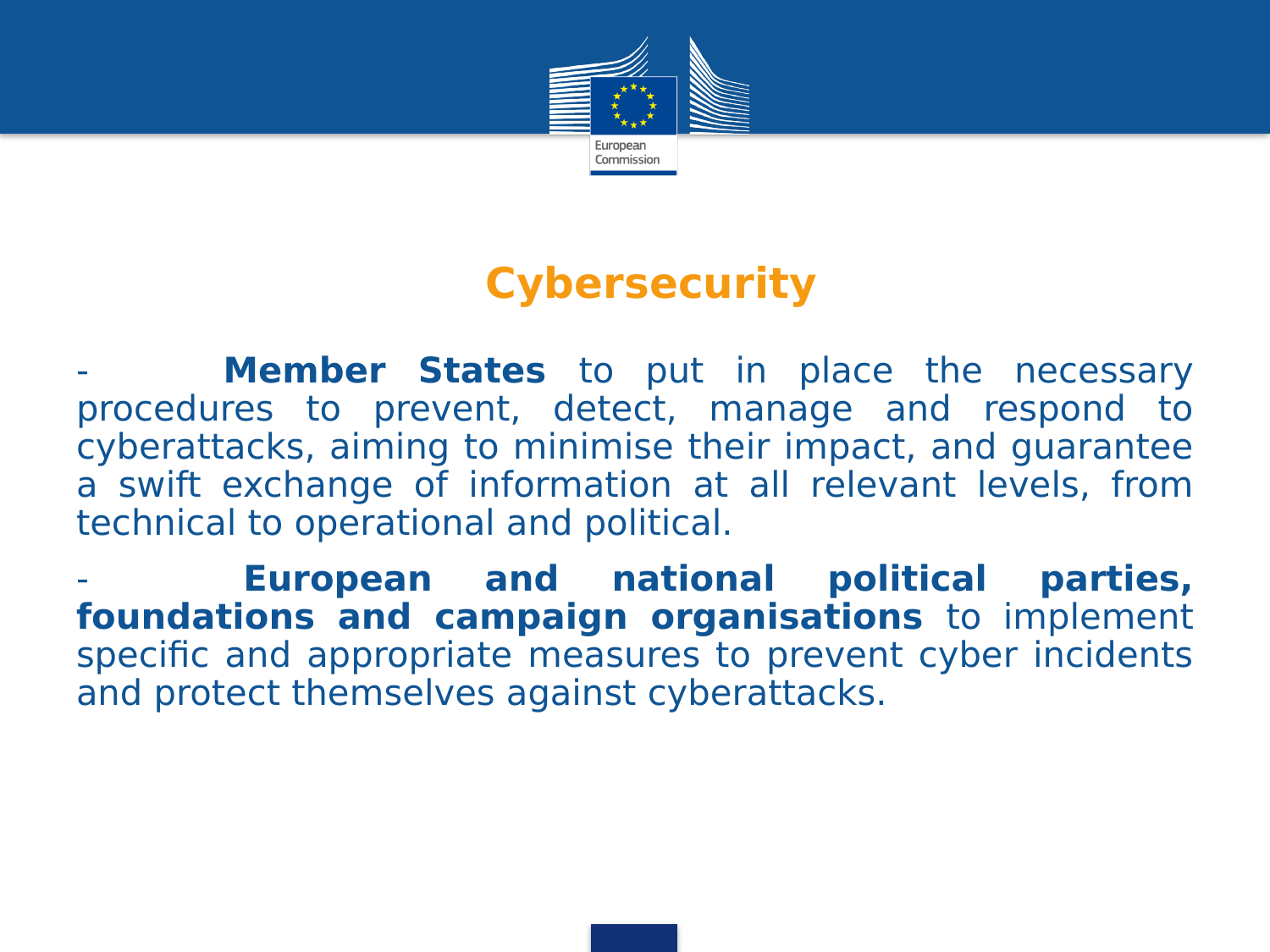

# Cybersecurity
- 	Member States to put in place the necessary procedures to prevent, detect, manage and respond to cyberattacks, aiming to minimise their impact, and guarantee a swift exchange of information at all relevant levels, from technical to operational and political.
- 	European and national political parties, foundations and campaign organisations to implement specific and appropriate measures to prevent cyber incidents and protect themselves against cyberattacks.